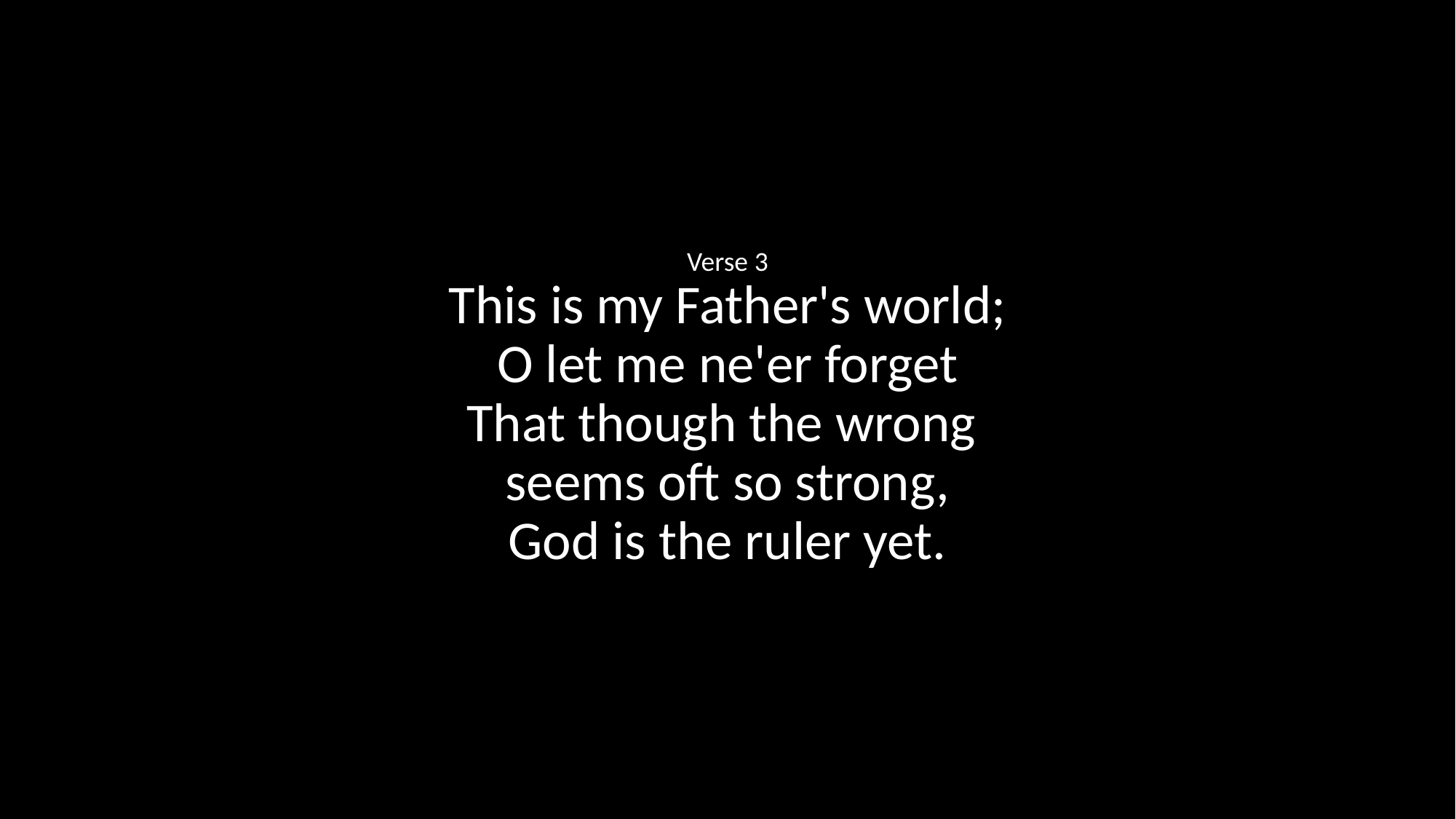

Verse 3
This is my Father's world;
O let me ne'er forget
That though the wrong
seems oft so strong,
God is the ruler yet.